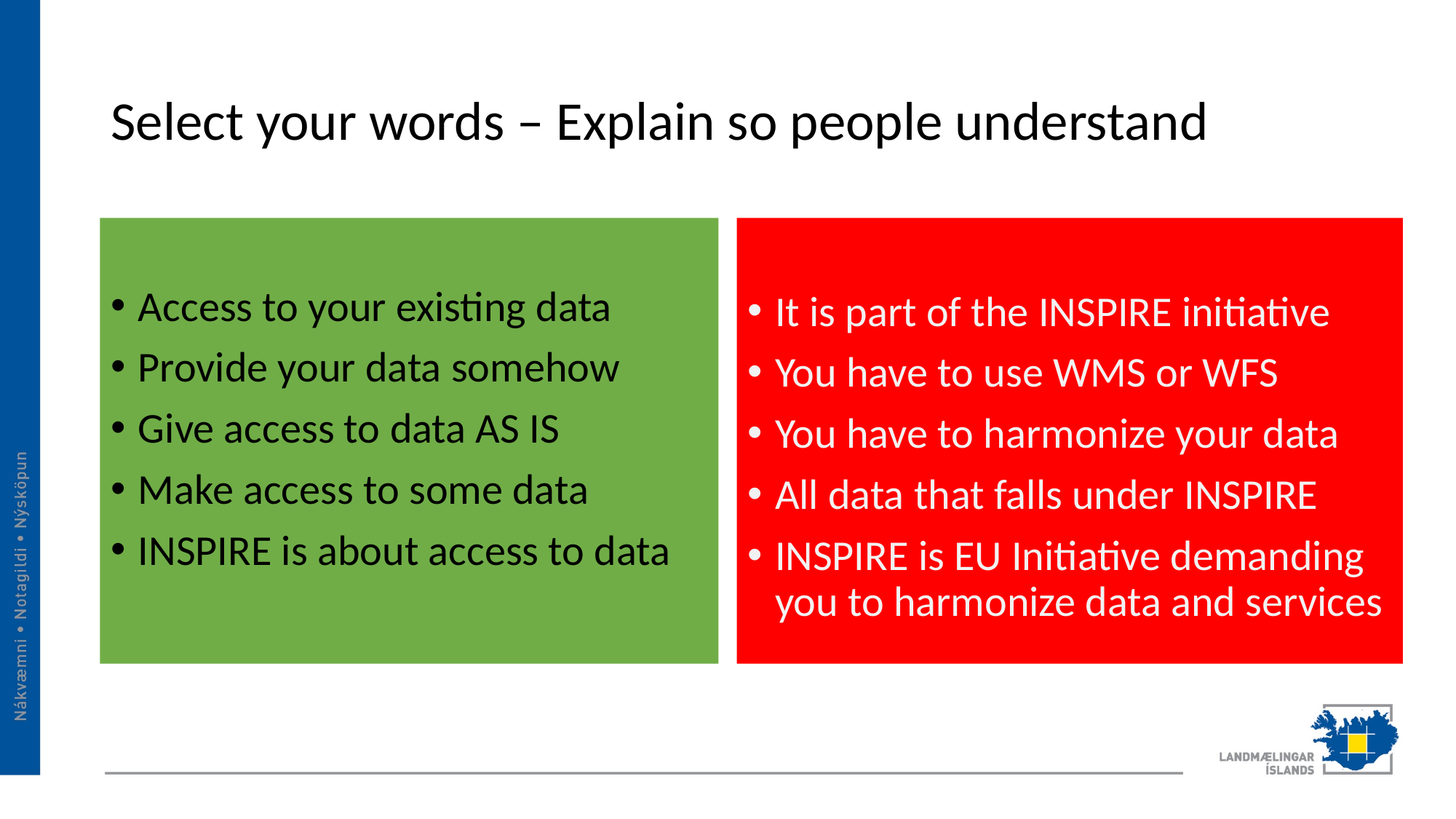

# Select your words – Explain so people understand

Access to your existing data
Provide your data somehow
Give access to data AS IS
Make access to some data
INSPIRE is about access to data

It is part of the INSPIRE initiative
You have to use WMS or WFS
You have to harmonize your data
All data that falls under INSPIRE
INSPIRE is EU Initiative demanding you to harmonize data and services